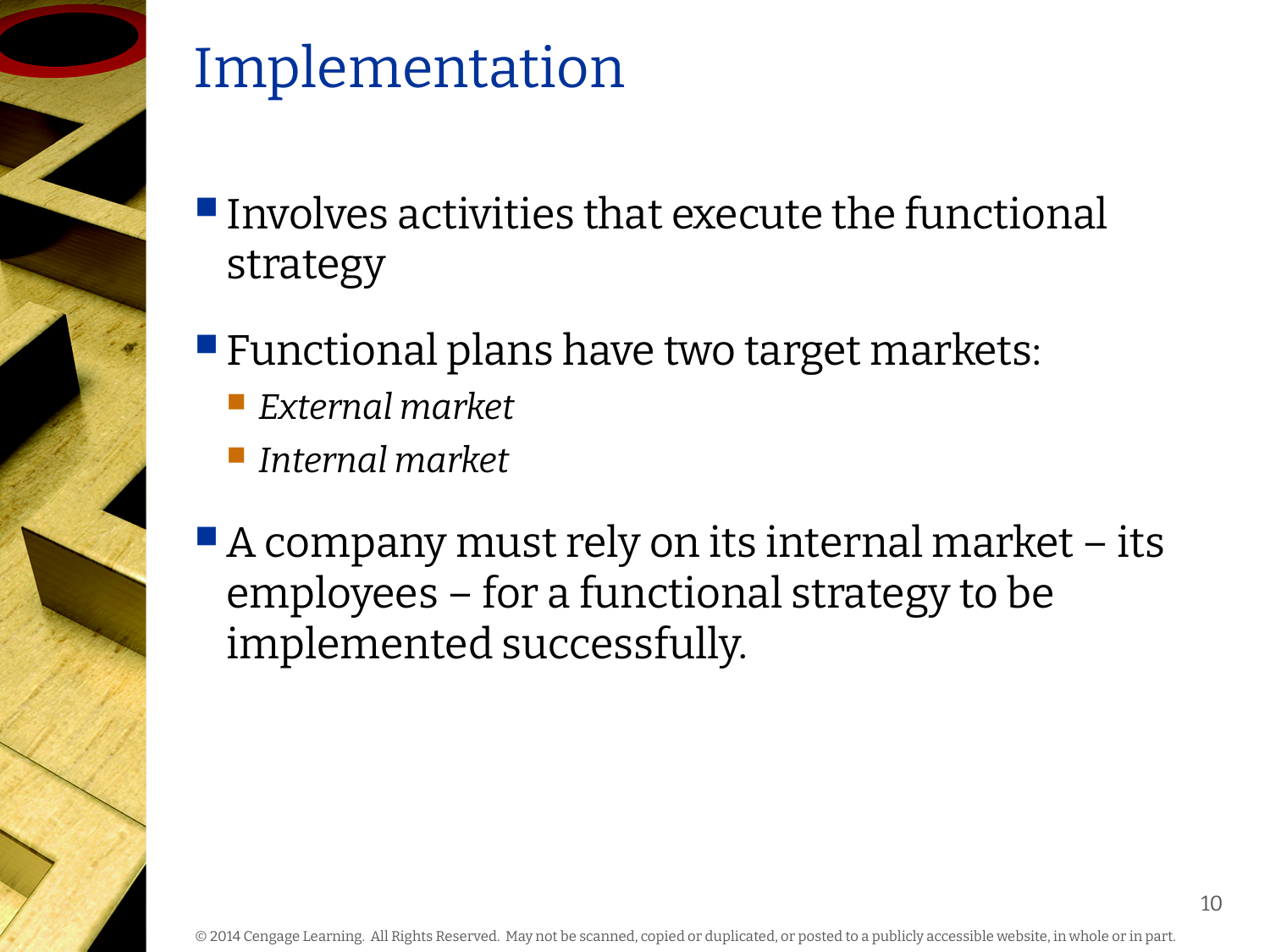

# Implementation
Involves activities that execute the functional strategy
Functional plans have two target markets:
External market
Internal market
A company must rely on its internal market – its employees – for a functional strategy to be implemented successfully.
10